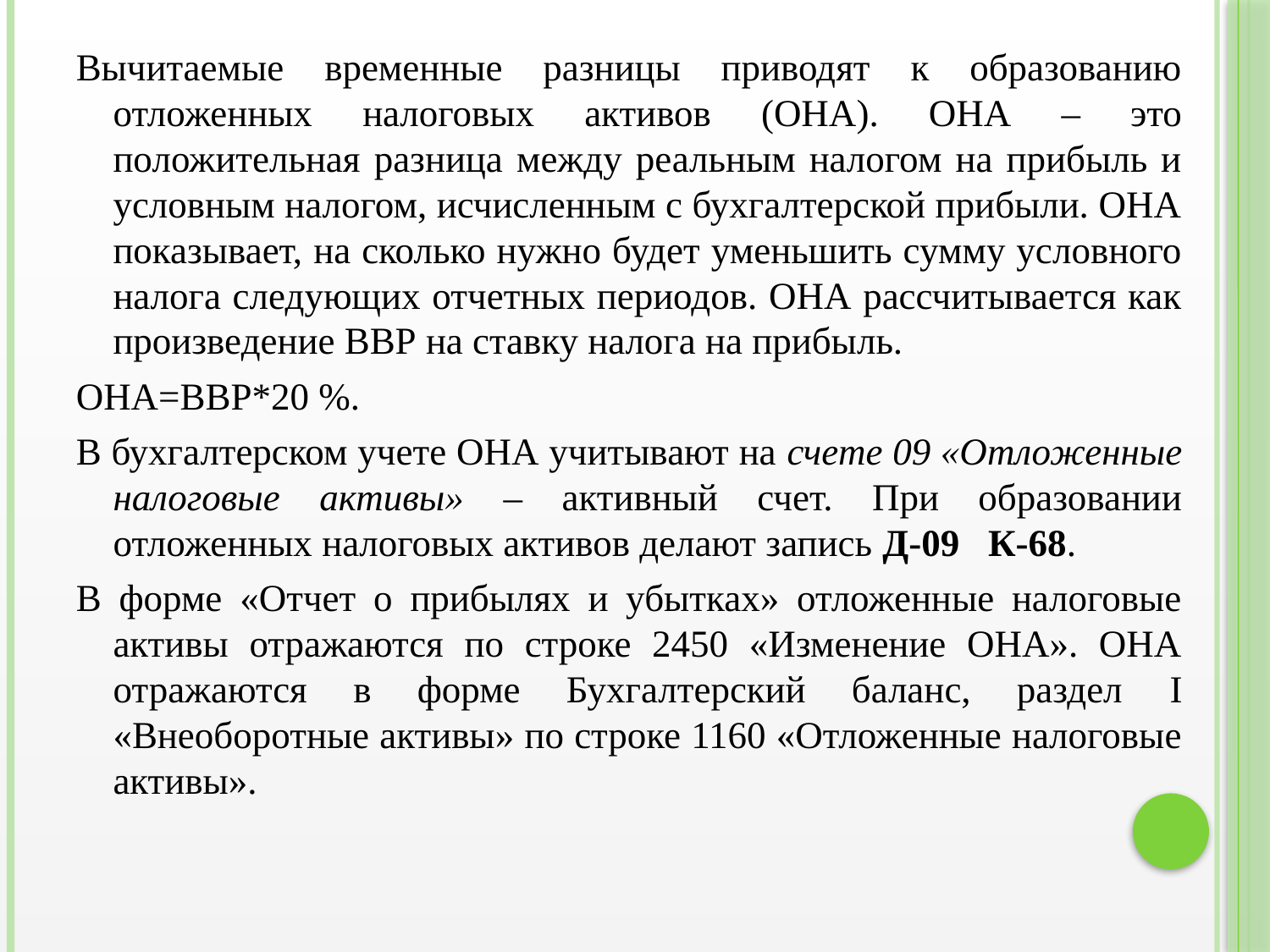

Вычитаемые временные разницы приводят к образованию отложенных налоговых активов (ОНА). ОНА – это положительная разница между реальным налогом на прибыль и условным налогом, исчисленным с бухгалтерской прибыли. ОНА показывает, на сколько нужно будет уменьшить сумму условного налога следующих отчетных периодов. ОНА рассчитывается как произведение ВВР на ставку налога на прибыль.
ОНА=ВВР*20 %.
В бухгалтерском учете ОНА учитывают на счете 09 «Отложенные налоговые активы» – активный счет. При образовании отложенных налоговых активов делают запись Д-09   К-68.
В форме «Отчет о прибылях и убытках» отложенные налоговые активы отражаются по строке 2450 «Изменение ОНА». ОНА отражаются в форме Бухгалтерский баланс, раздел I «Внеоборотные активы» по строке 1160 «Отложенные налоговые активы».